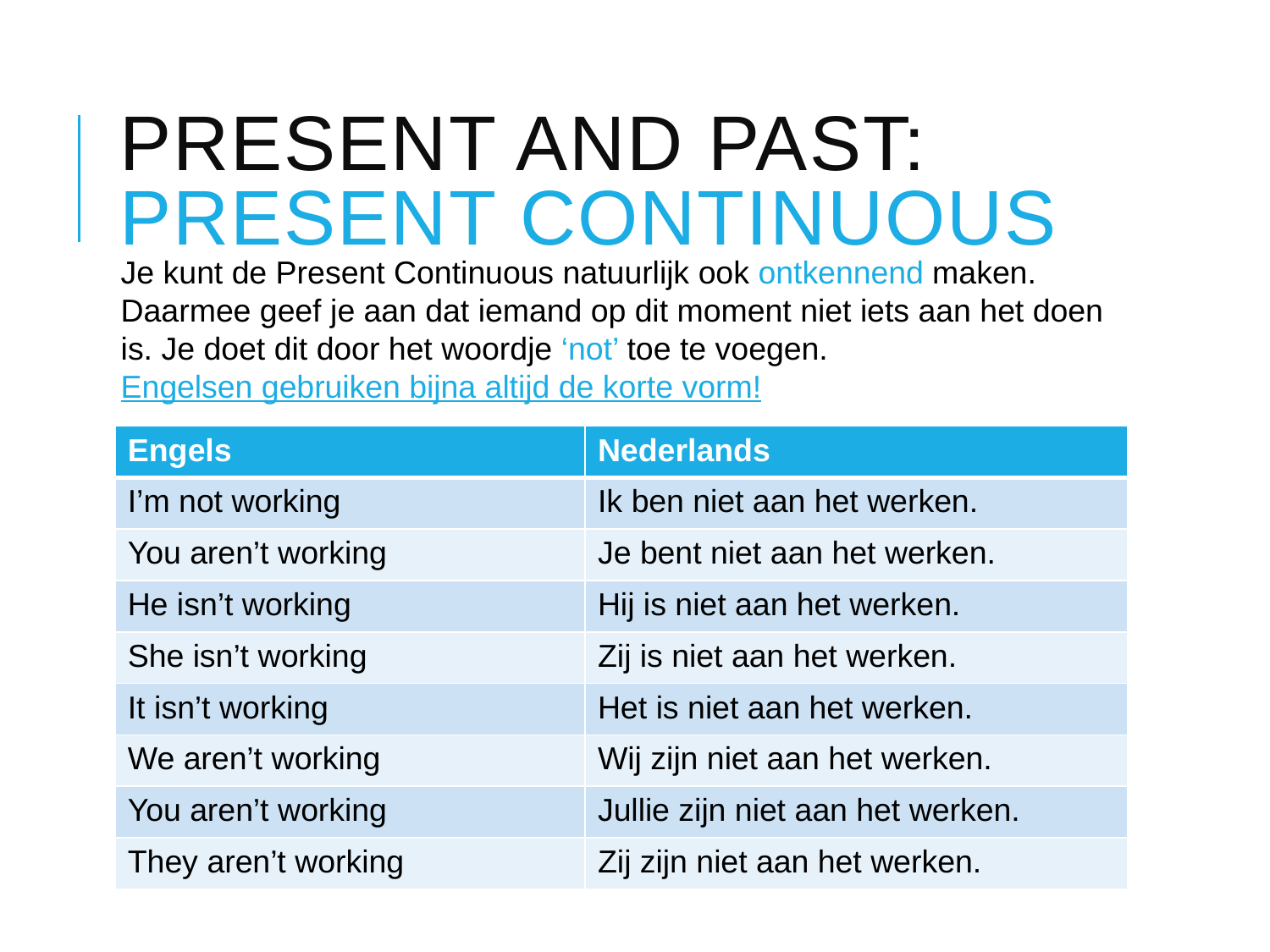

# Present and Past: Present Continuous
Je kunt de Present Continuous natuurlijk ook ontkennend maken. Daarmee geef je aan dat iemand op dit moment niet iets aan het doen is. Je doet dit door het woordje ‘not’ toe te voegen.
Engelsen gebruiken bijna altijd de korte vorm!

| Engels | Nederlands |
| --- | --- |
| I’m not working | Ik ben niet aan het werken. |
| You aren’t working | Je bent niet aan het werken. |
| He isn’t working | Hij is niet aan het werken. |
| She isn’t working | Zij is niet aan het werken. |
| It isn’t working | Het is niet aan het werken. |
| We aren’t working | Wij zijn niet aan het werken. |
| You aren’t working | Jullie zijn niet aan het werken. |
| They aren’t working | Zij zijn niet aan het werken. |